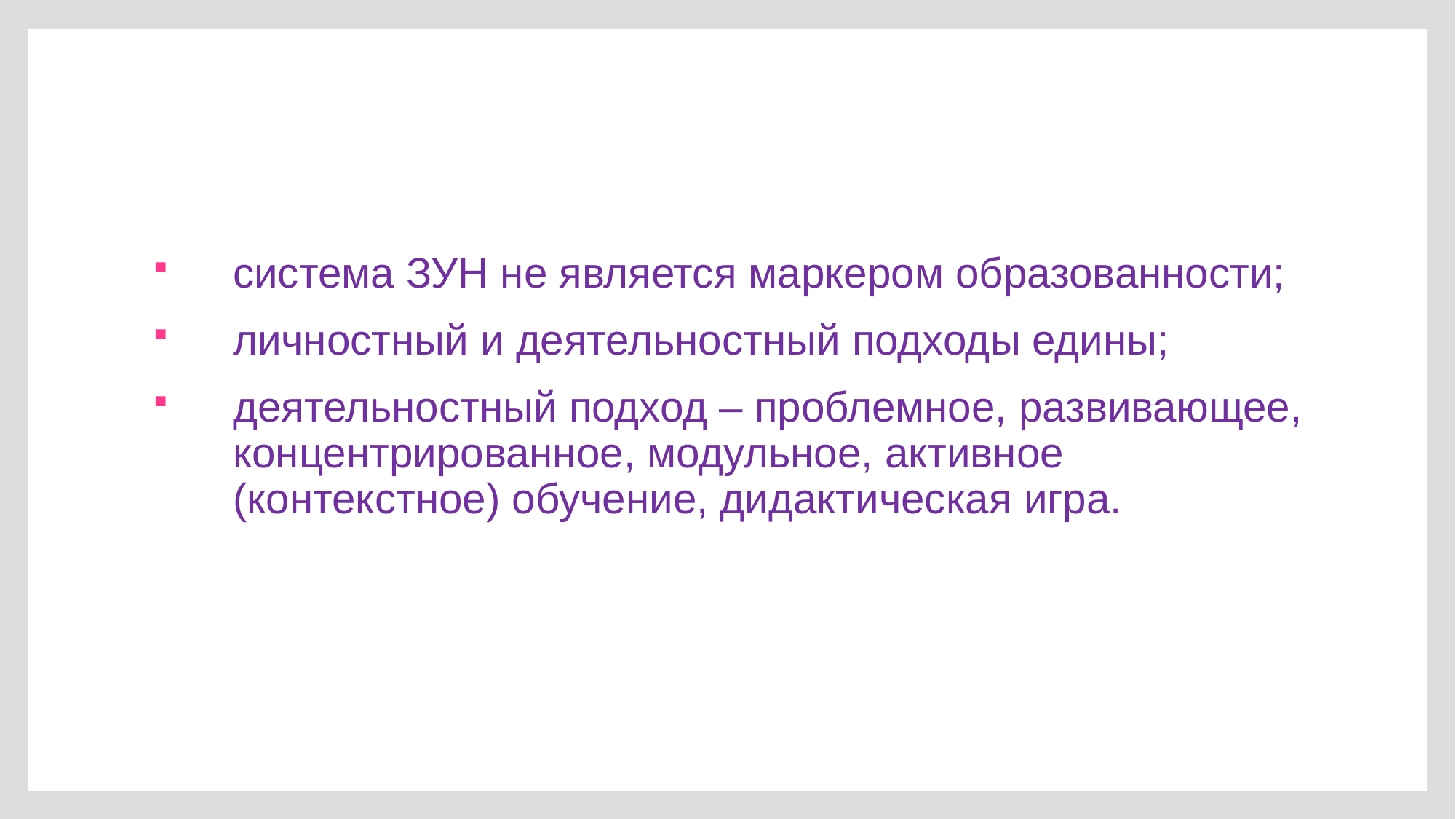

#
система ЗУН не является маркером образованности;
личностный и деятельностный подходы едины;
деятельностный подход – проблемное, развивающее, концентрированное, модульное, активное (контекстное) обучение, дидактическая игра.